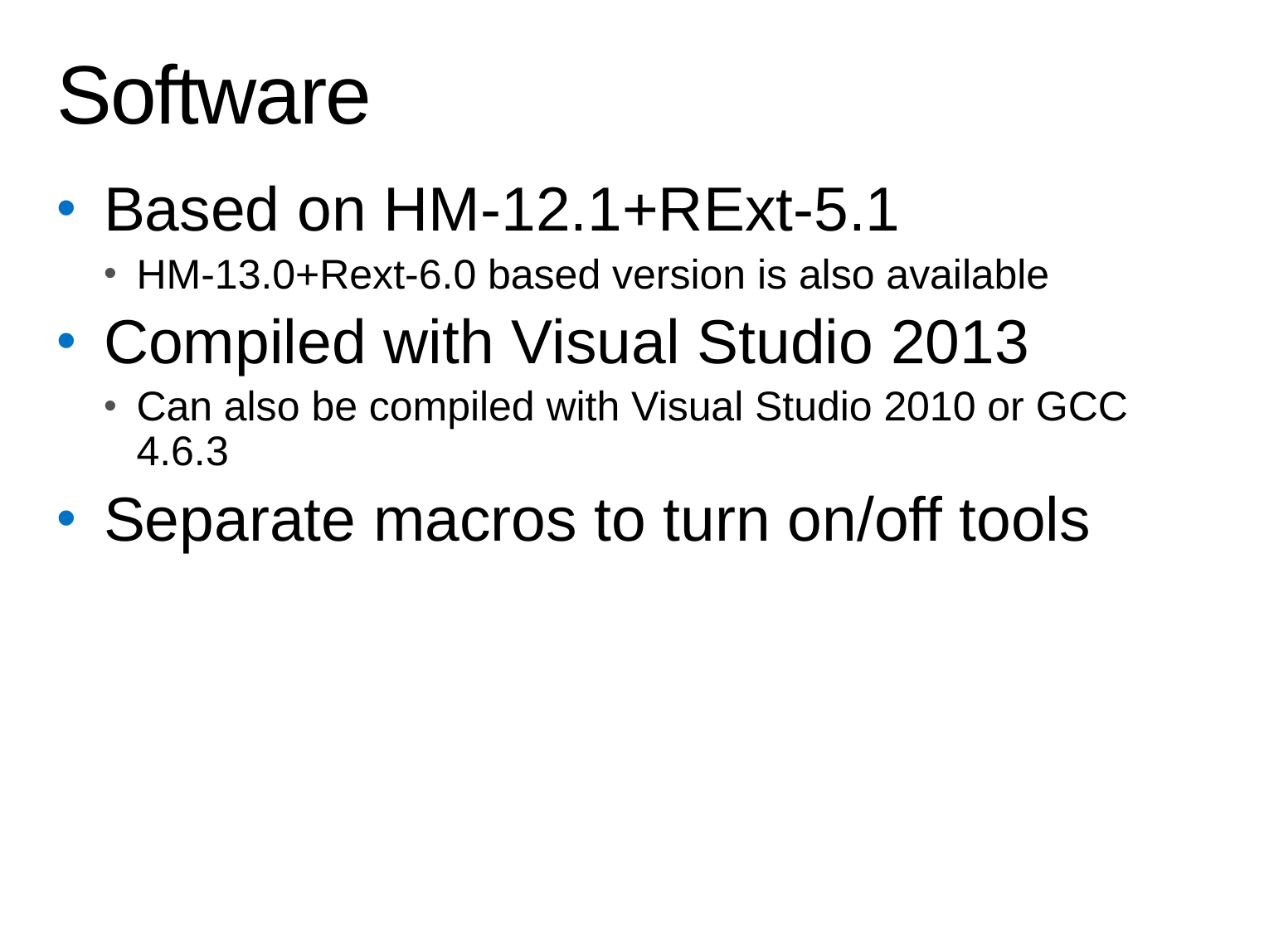

# Software
Based on HM-12.1+RExt-5.1
HM-13.0+Rext-6.0 based version is also available
Compiled with Visual Studio 2013
Can also be compiled with Visual Studio 2010 or GCC 4.6.3
Separate macros to turn on/off tools